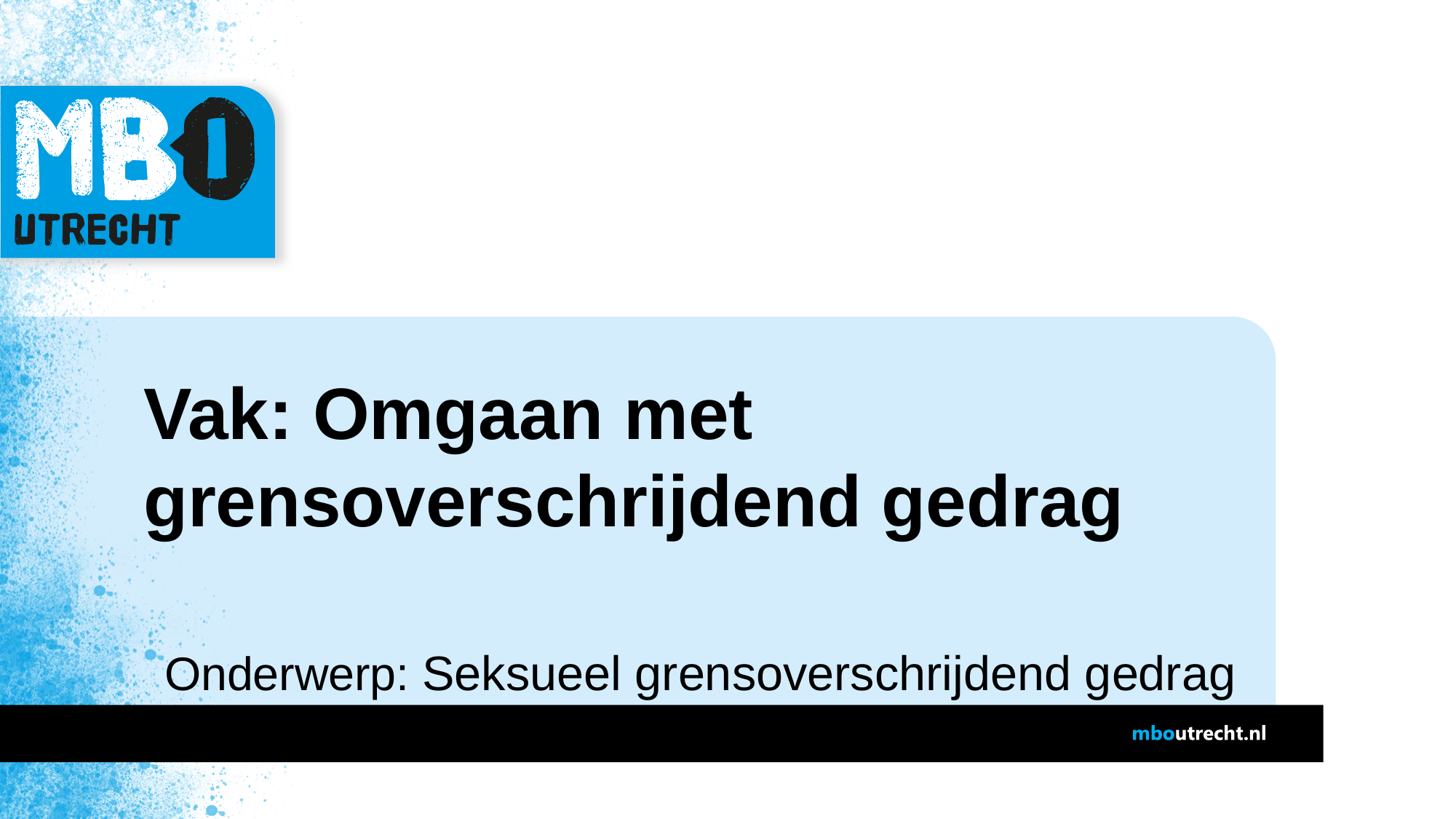

# Vak: Omgaan met grensoverschrijdend gedrag
Onderwerp: Seksueel grensoverschrijdend gedrag